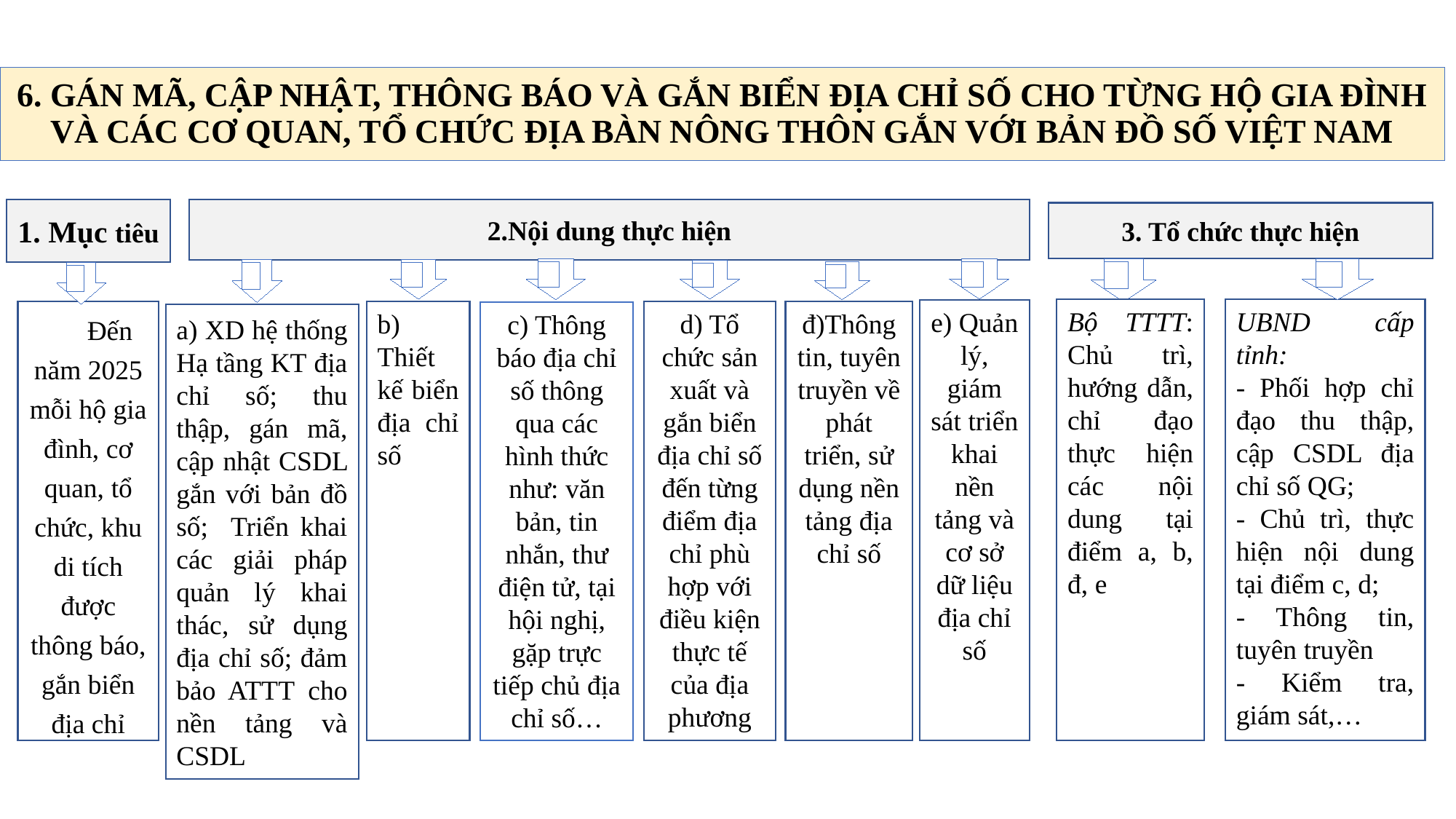

# 6. GÁN MÃ, CẬP NHẬT, THÔNG BÁO VÀ GẮN BIỂN ĐỊA CHỈ SỐ CHO TỪNG HỘ GIA ĐÌNH VÀ CÁC CƠ QUAN, TỔ CHỨC ĐỊA BÀN NÔNG THÔN GẮN VỚI BẢN ĐỒ SỐ VIỆT NAM
1. Mục tiêu
2.Nội dung thực hiện
3. Tổ chức thực hiện

Bộ TTTT: Chủ trì, hướng dẫn, chỉ đạo thực hiện các nội dung tại điểm a, b, đ, e
UBND cấp tỉnh:
- Phối hợp chỉ đạo thu thập, cập CSDL địa chỉ số QG;
- Chủ trì, thực hiện nội dung tại điểm c, d;
- Thông tin, tuyên truyền
- Kiểm tra, giám sát,…
e) Quản lý, giám sát triển khai nền tảng và cơ sở dữ liệu địa chỉ số
d) Tổ chức sản xuất và gắn biển địa chỉ số đến từng điểm địa chỉ phù hợp với điều kiện thực tế của địa phương
đ)Thông tin, tuyên truyền về phát triển, sử dụng nền tảng địa chỉ số
Đến năm 2025 mỗi hộ gia đình, cơ quan, tổ chức, khu di tích được thông báo, gắn biển địa chỉ
b) Thiết kế biển địa chỉ số
c) Thông báo địa chỉ số thông qua các hình thức như: văn bản, tin nhắn, thư điện tử, tại hội nghị, gặp trực tiếp chủ địa chỉ số…
a) XD hệ thống Hạ tầng KT địa chỉ số; thu thập, gán mã, cập nhật CSDL gắn với bản đồ số;  Triển khai các giải pháp quản lý khai thác, sử dụng địa chỉ số; đảm bảo ATTT cho nền tảng và CSDL